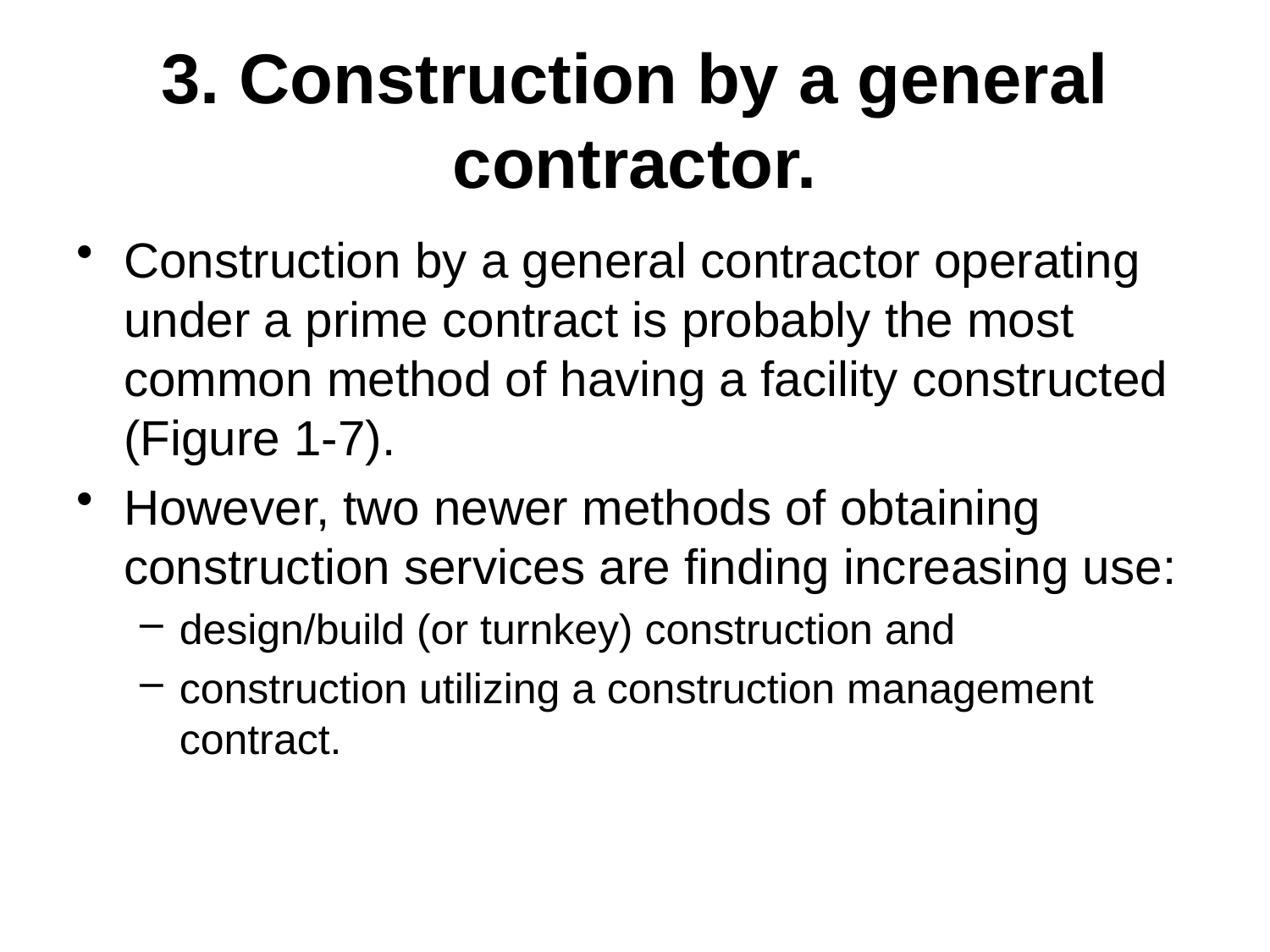

# 3. Construction by a general contractor.
Construction by a general contractor operating under a prime contract is probably the most common method of having a facility constructed (Figure 1-7).
However, two newer methods of obtaining construction services are finding increasing use:
design/build (or turnkey) construction and
construction utilizing a construction management contract.